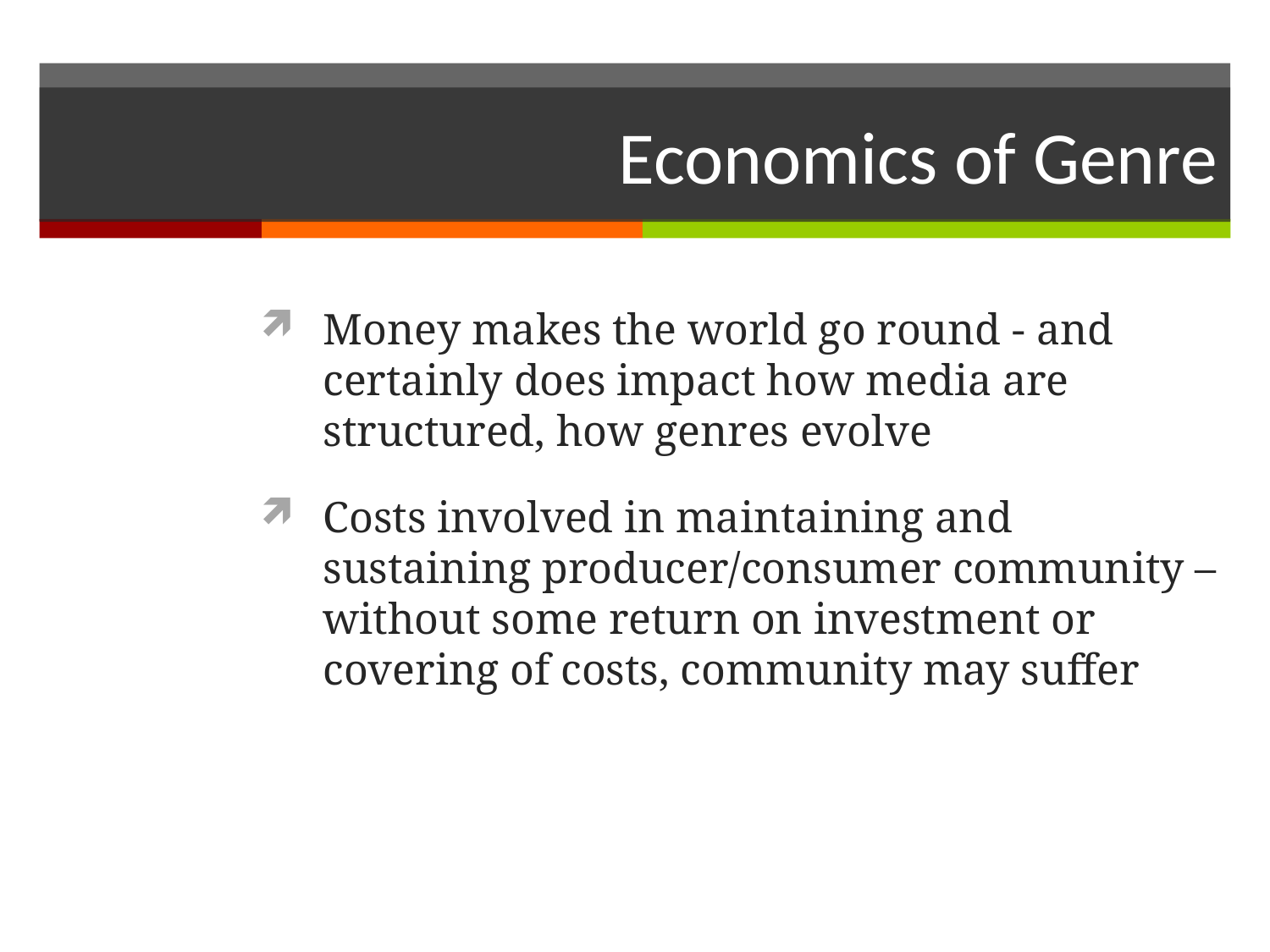

# Economics of Genre
Money makes the world go round - and certainly does impact how media are structured, how genres evolve
Costs involved in maintaining and sustaining producer/consumer community – without some return on investment or covering of costs, community may suffer